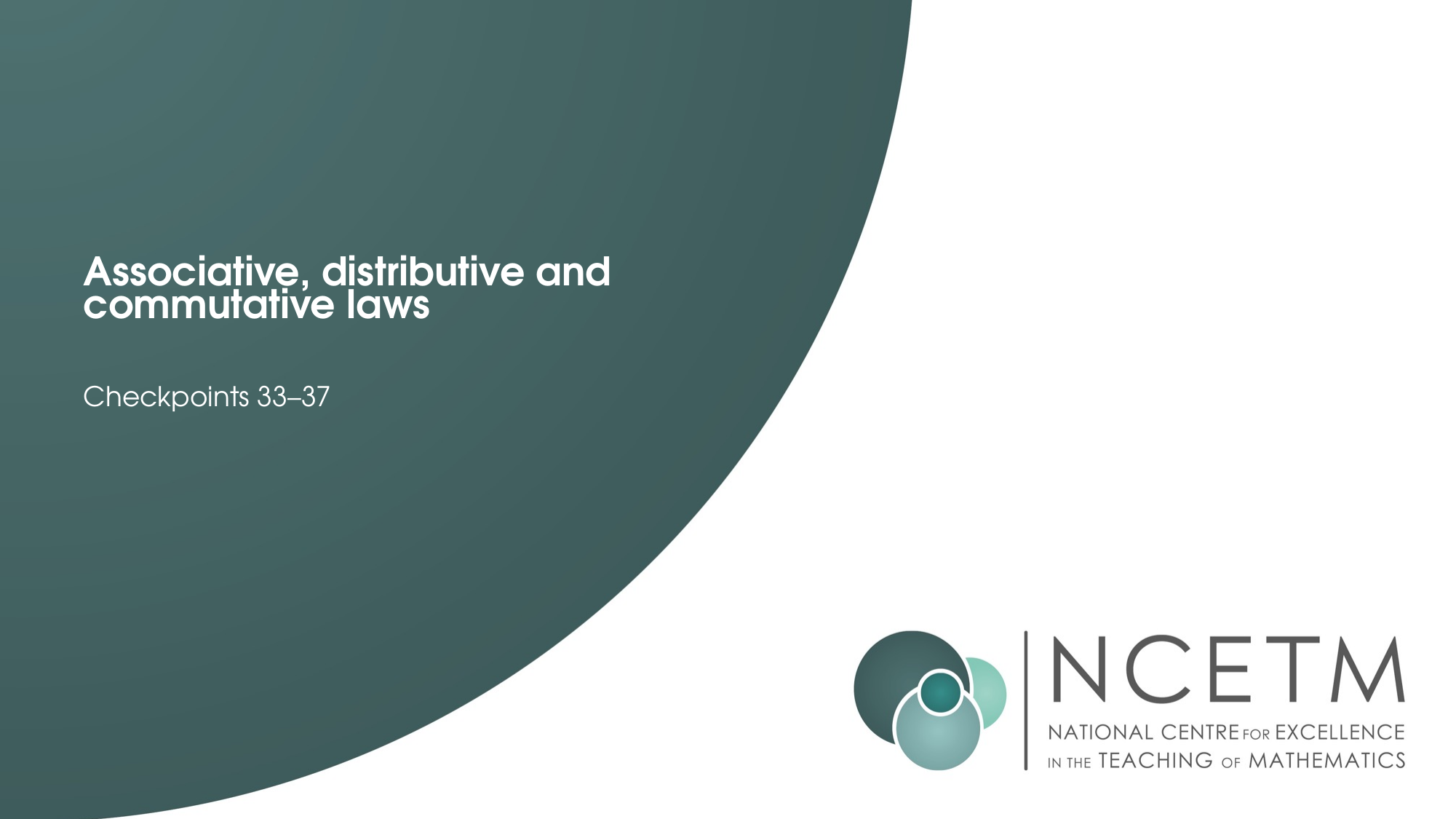

# Associative, distributive and commutative laws
Checkpoints 33–37